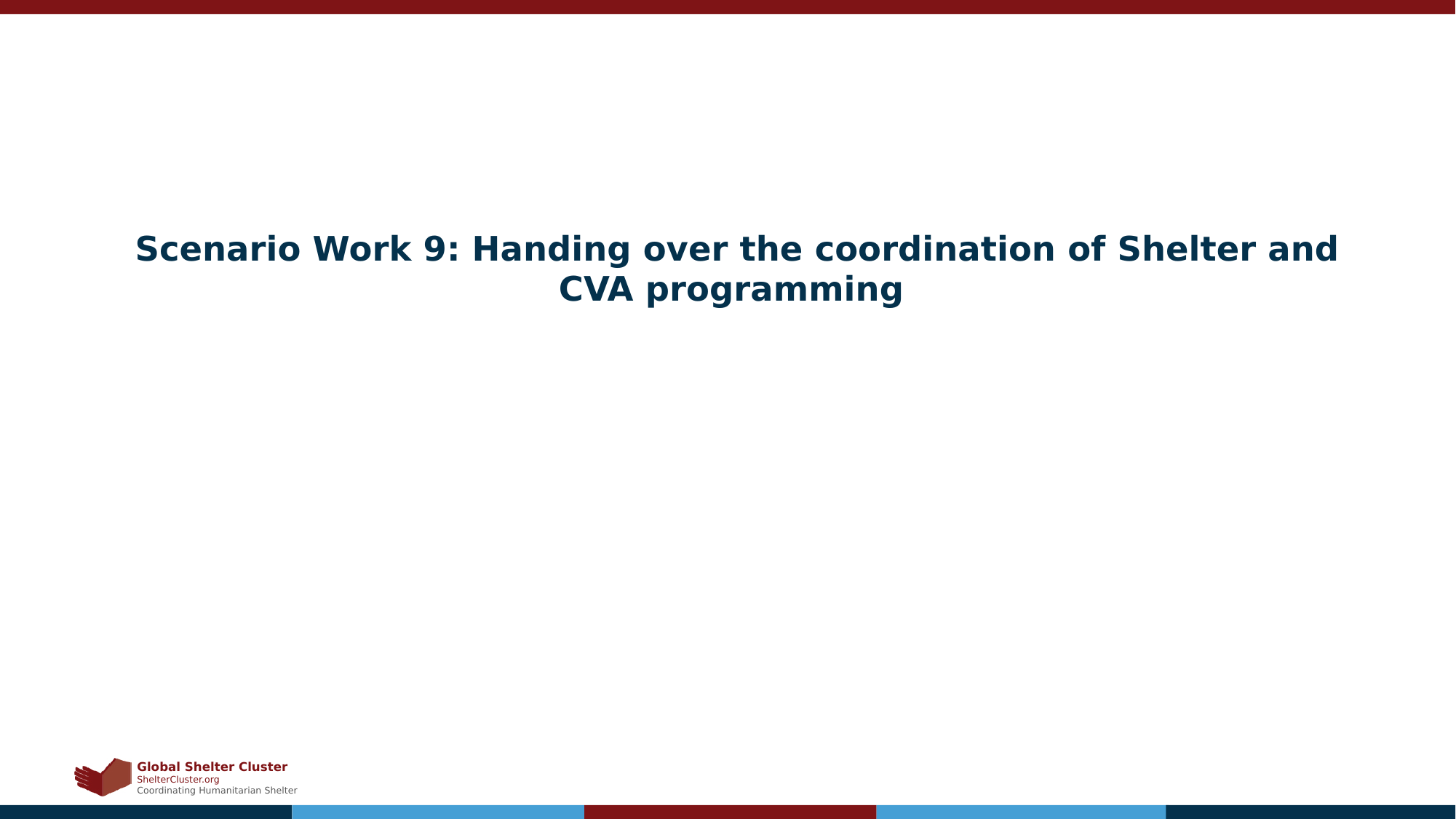

# Scenario Work 9: Handing over the coordination of Shelter and CVA programming